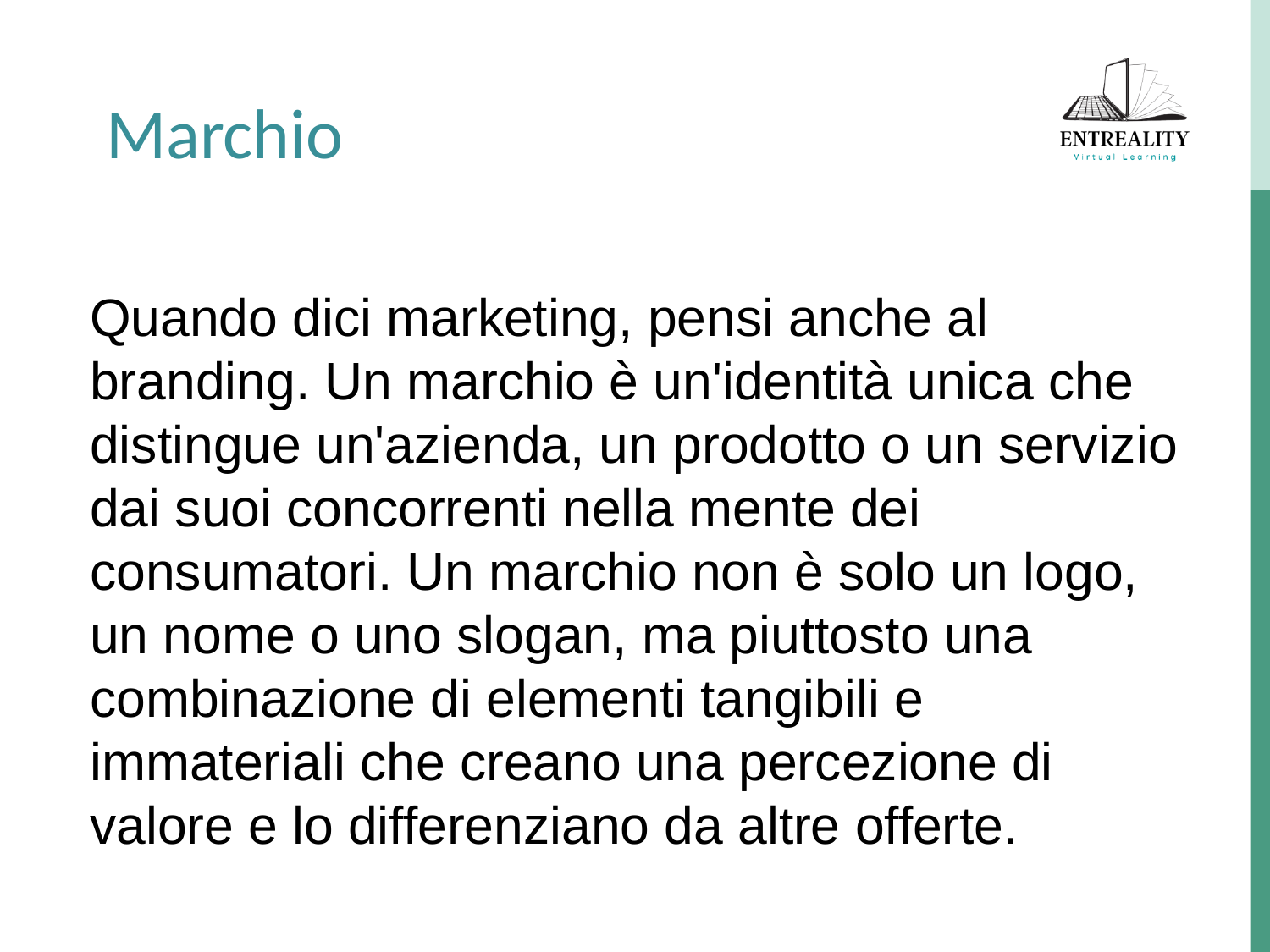

Marchio

Quando dici marketing, pensi anche al branding. Un marchio è un'identità unica che distingue un'azienda, un prodotto o un servizio dai suoi concorrenti nella mente dei consumatori. Un marchio non è solo un logo, un nome o uno slogan, ma piuttosto una combinazione di elementi tangibili e immateriali che creano una percezione di valore e lo differenziano da altre offerte.